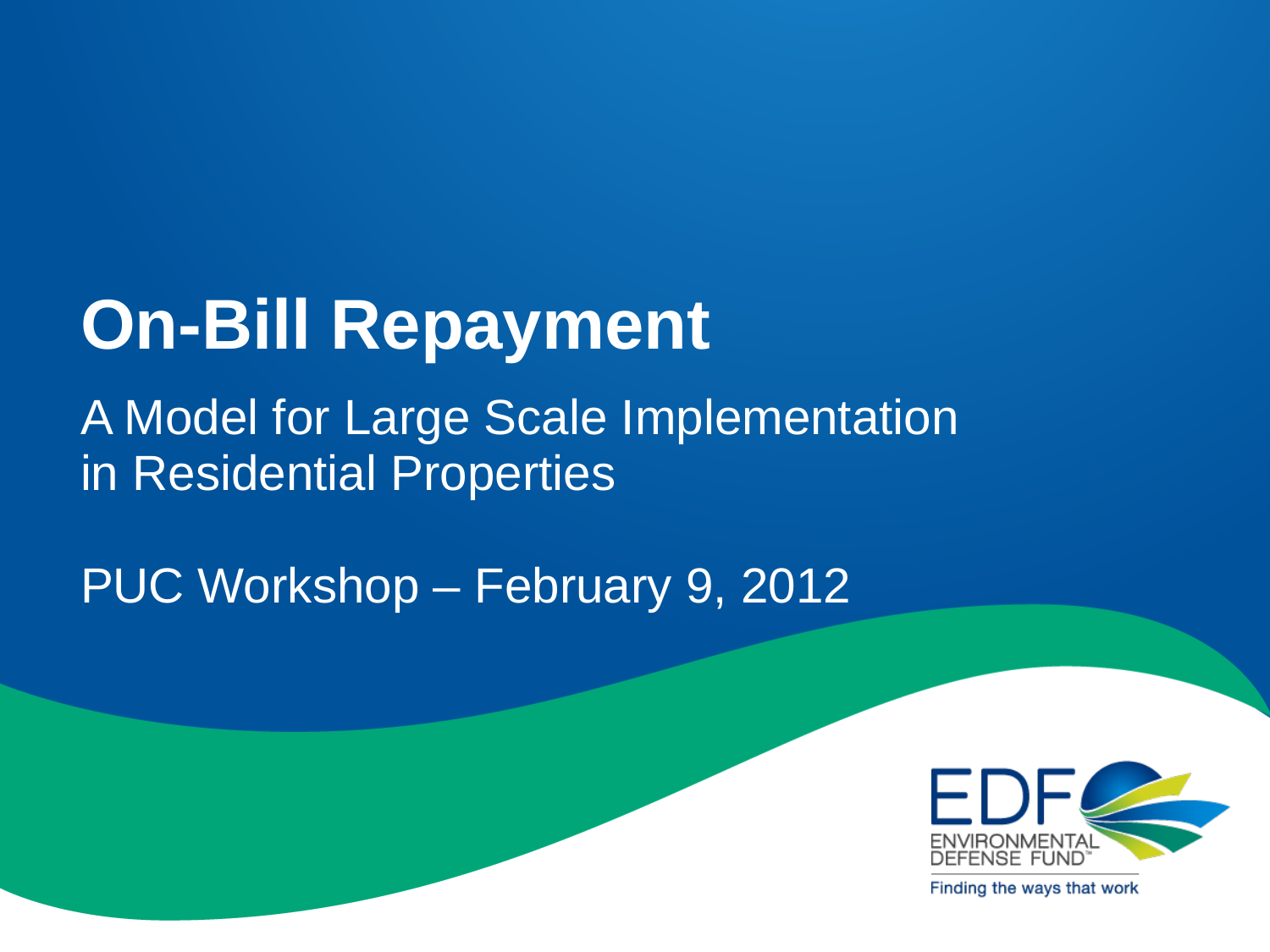

# On-Bill Repayment
A Model for Large Scale Implementation
in Residential Properties

PUC Workshop – February 9, 2012